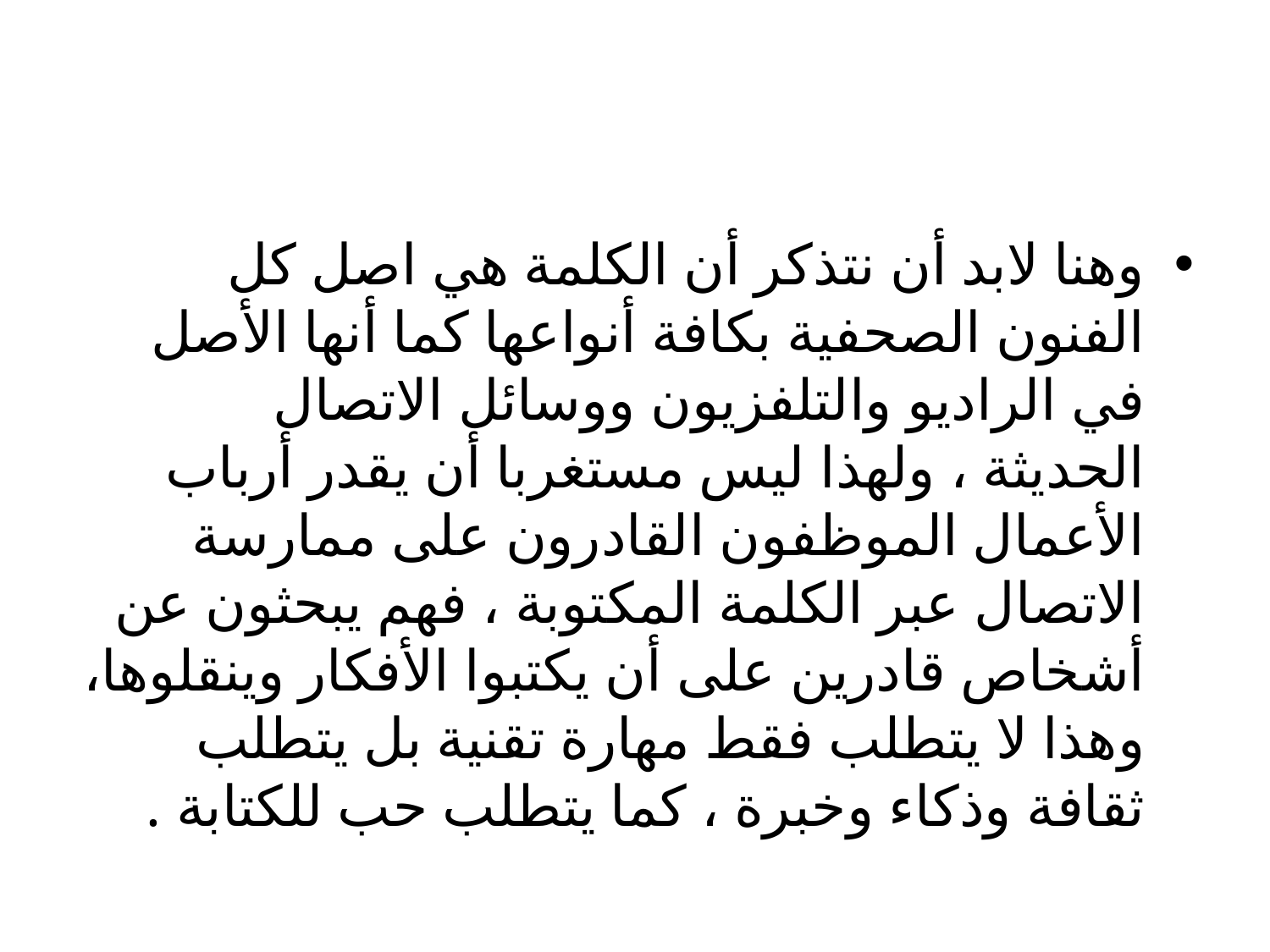

#
وهنا لابد أن نتذكر أن الكلمة هي اصل كل الفنون الصحفية بكافة أنواعها كما أنها الأصل في الراديو والتلفزيون ووسائل الاتصال الحديثة ، ولهذا ليس مستغربا أن يقدر أرباب الأعمال الموظفون القادرون على ممارسة الاتصال عبر الكلمة المكتوبة ، فهم يبحثون عن أشخاص قادرين على أن يكتبوا الأفكار وينقلوها، وهذا لا يتطلب فقط مهارة تقنية بل يتطلب ثقافة وذكاء وخبرة ، كما يتطلب حب للكتابة .